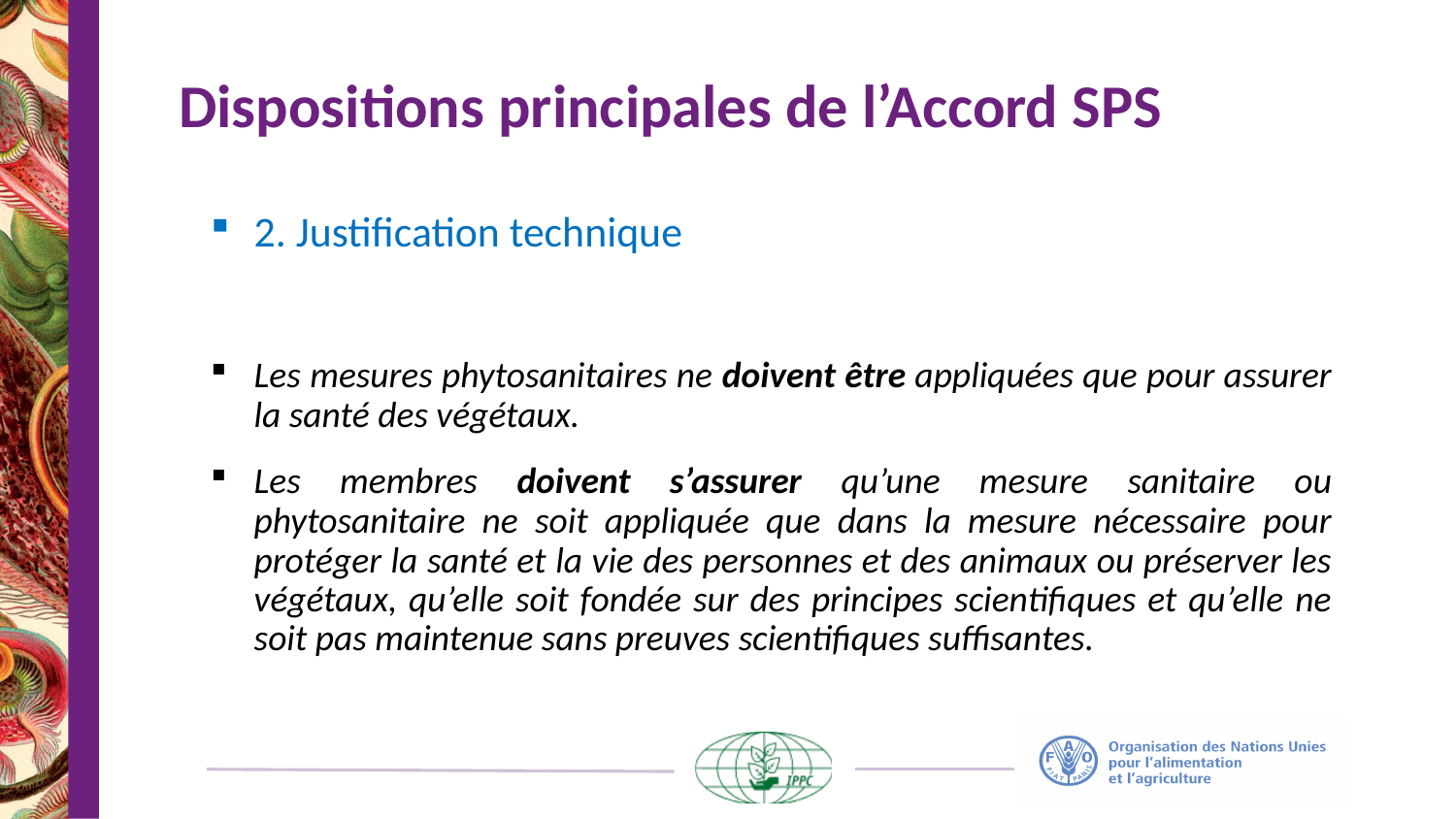

Dispositions principales de l’Accord SPS
2. Justification technique

Les mesures phytosanitaires ne doivent être appliquées que pour assurer la santé des végétaux.
Les membres doivent s’assurer qu’une mesure sanitaire ou phytosanitaire ne soit appliquée que dans la mesure nécessaire pour protéger la santé et la vie des personnes et des animaux ou préserver les végétaux, qu’elle soit fondée sur des principes scientifiques et qu’elle ne soit pas maintenue sans preuves scientifiques suffisantes.